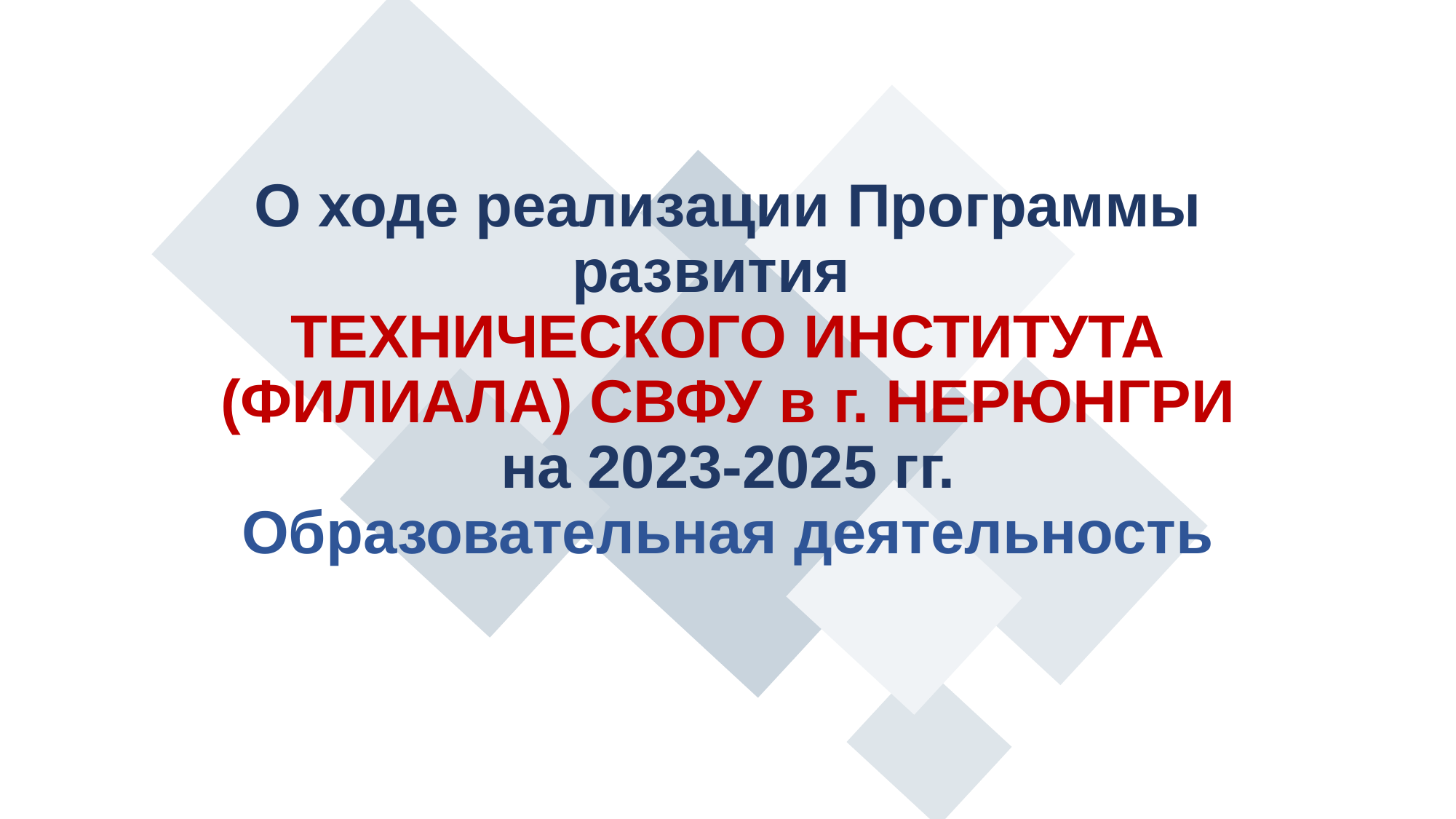

О ходе реализации Программы развития
ТЕХНИЧЕСКОГО ИНСТИТУТА (ФИЛИАЛА) СВФУ в г. НЕРЮНГРИ
на 2023-2025 гг.
Образовательная деятельность